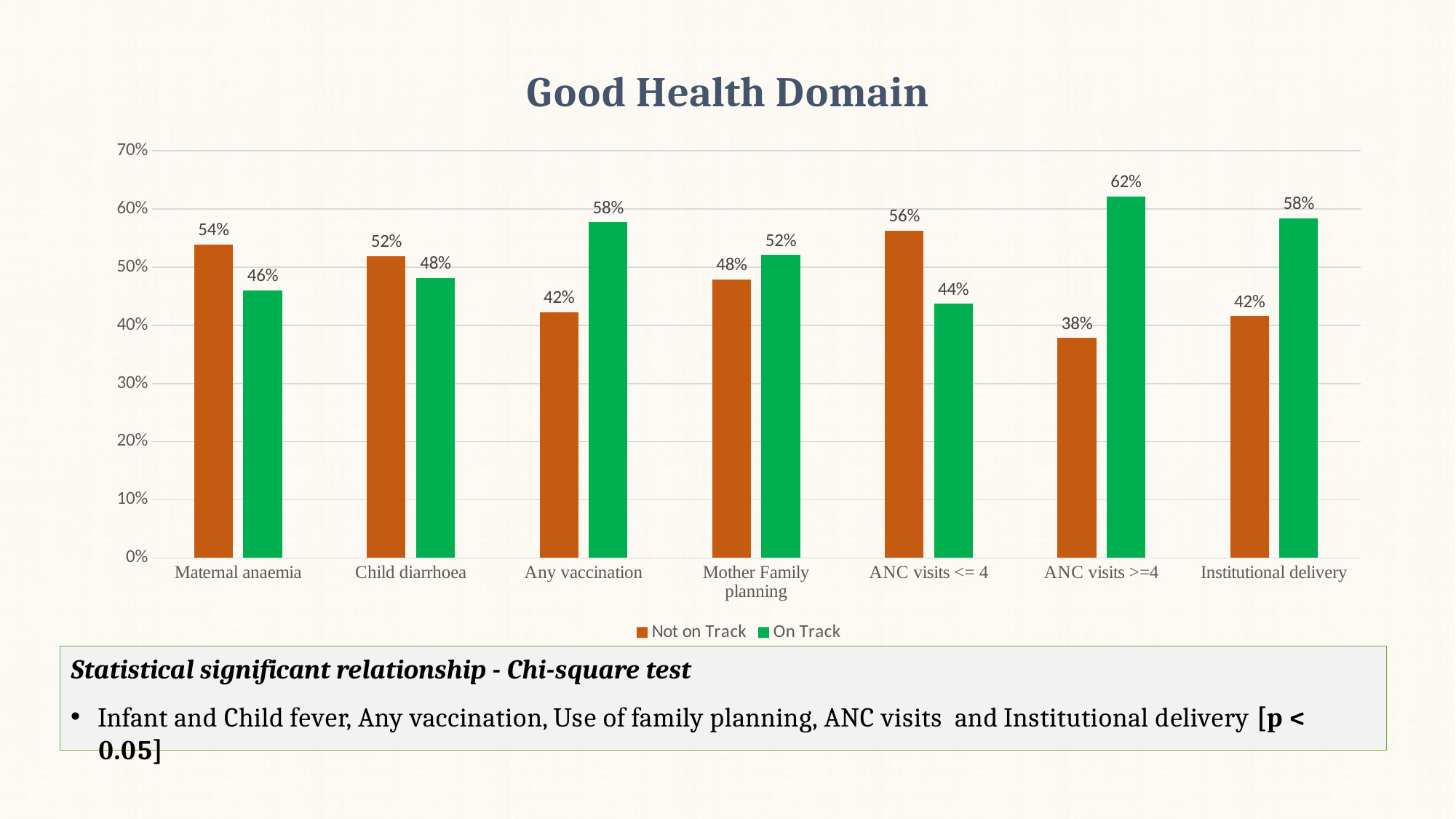

# Good Health Domain

### Chart

| Category | Not on Track | On Track |
|---|---|---|
| Maternal anaemia | 0.539 | 0.46 |
| Child diarrhoea | 0.519 | 0.481 |
| Any vaccination | 0.423 | 0.577 |
| Mother Family planning | 0.479 | 0.521 |
| ANC visits <= 4 | 0.563 | 0.437 |
| ANC visits >=4 | 0.378 | 0.622 |
| Institutional delivery | 0.416 | 0.584 |
Statistical significant relationship - Chi-square test
Infant and Child fever, Any vaccination, Use of family planning, ANC visits  and Institutional delivery [p < 0.05]